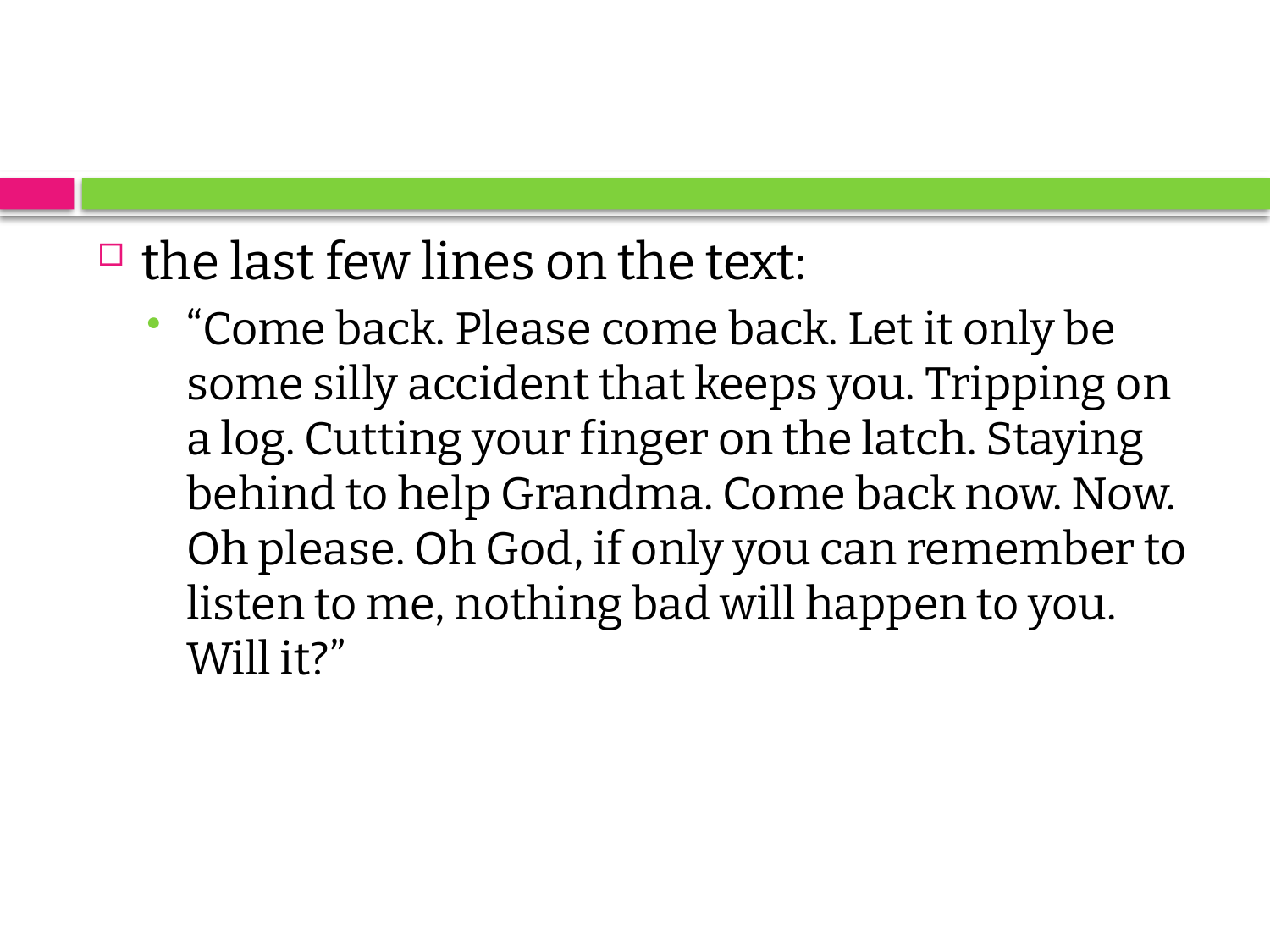

#
the last few lines on the text:
“Come back. Please come back. Let it only be some silly accident that keeps you. Tripping on a log. Cutting your finger on the latch. Staying behind to help Grandma. Come back now. Now. Oh please. Oh God, if only you can remember to listen to me, nothing bad will happen to you. Will it?”